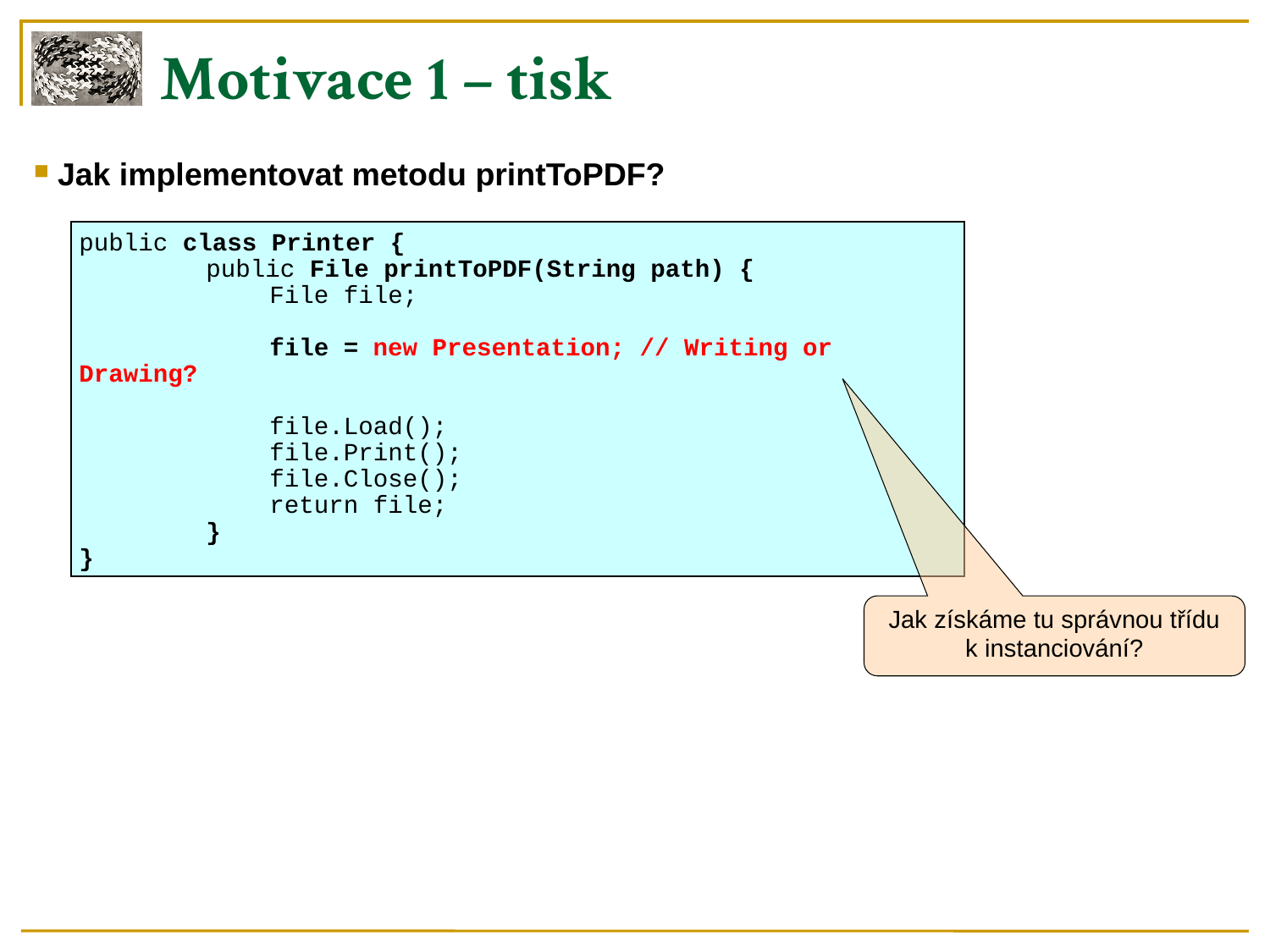

Motivace 1 – tisk
Jak implementovat metodu printToPDF?
public class Printer {
		public File printToPDF(String path) {
			File file;

			file = new Presentation; // Writing or Drawing?

			file.Load();
			file.Print();
			file.Close();
			return file;
		}
}
Jak získáme tu správnou třídu
k instanciování?